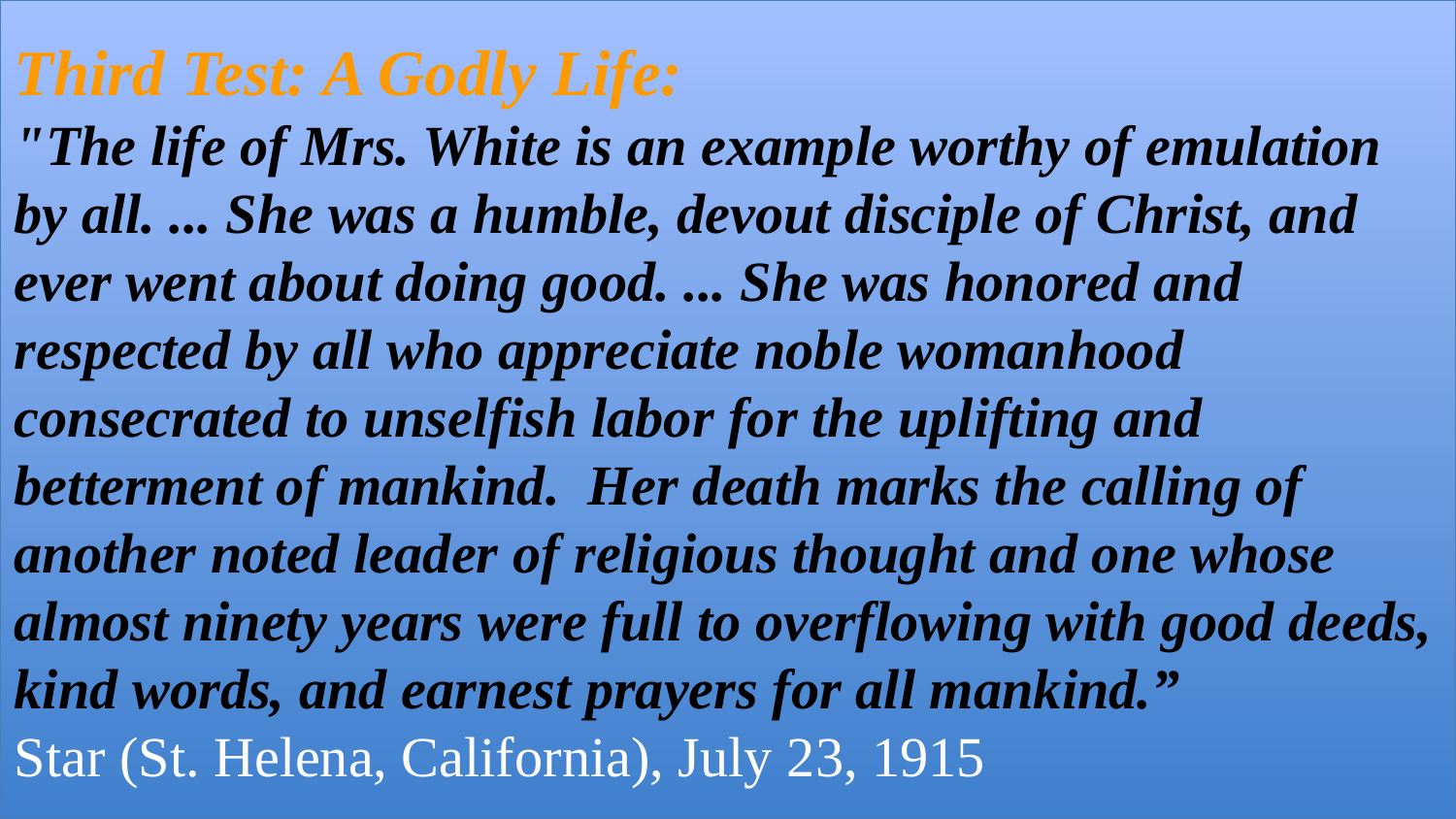

Third Test: A Godly Life:
"The life of Mrs. White is an example worthy of emulation by all. ... She was a humble, devout disciple of Christ, and ever went about doing good. ... She was honored and respected by all who appreciate noble womanhood consecrated to unselfish labor for the uplifting and betterment of mankind.  Her death marks the calling of another noted leader of religious thought and one whose almost ninety years were full to overflowing with good deeds, kind words, and earnest prayers for all mankind.”
Star (St. Helena, California), July 23, 1915
#